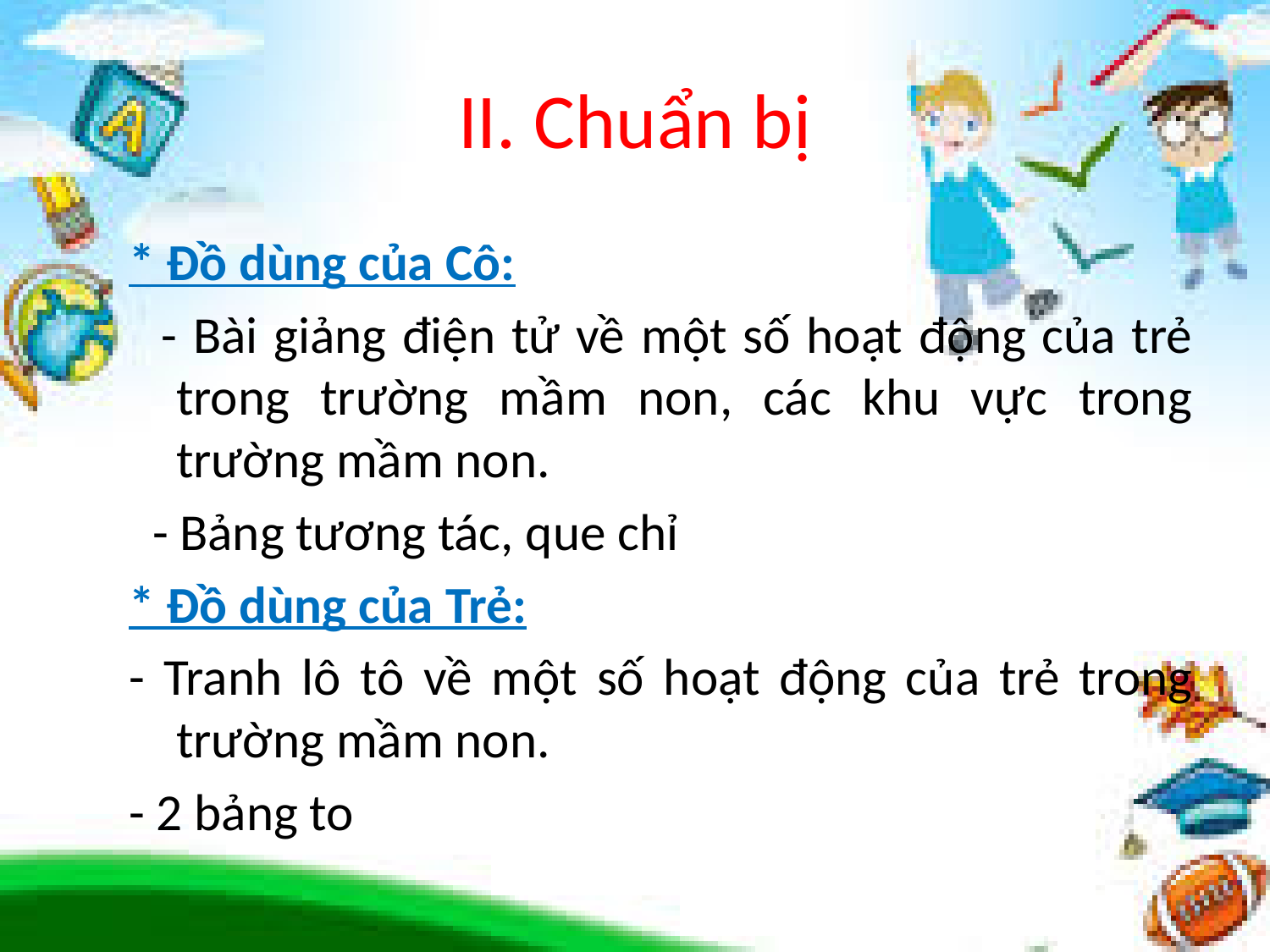

# II. Chuẩn bị
* Đồ dùng của Cô:
  - Bài giảng điện tử về một số hoạt động của trẻ trong trường mầm non, các khu vực trong trường mầm non.
  - Bảng tương tác, que chỉ
* Đồ dùng của Trẻ:
- Tranh lô tô về một số hoạt động của trẻ trong trường mầm non.
- 2 bảng to